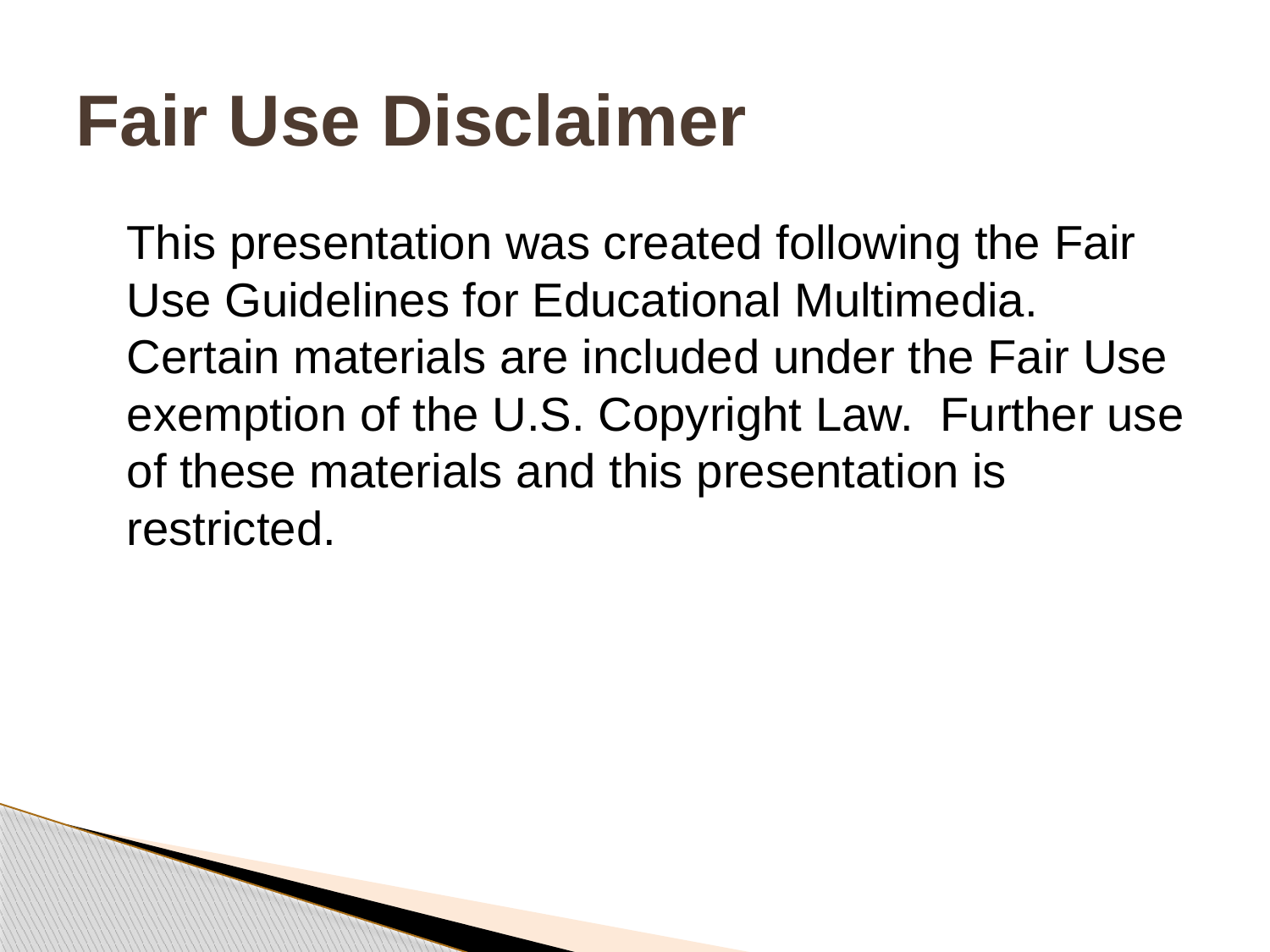

# Fair Use Disclaimer
	This presentation was created following the Fair Use Guidelines for Educational Multimedia. Certain materials are included under the Fair Use exemption of the U.S. Copyright Law.  Further use of these materials and this presentation is restricted.